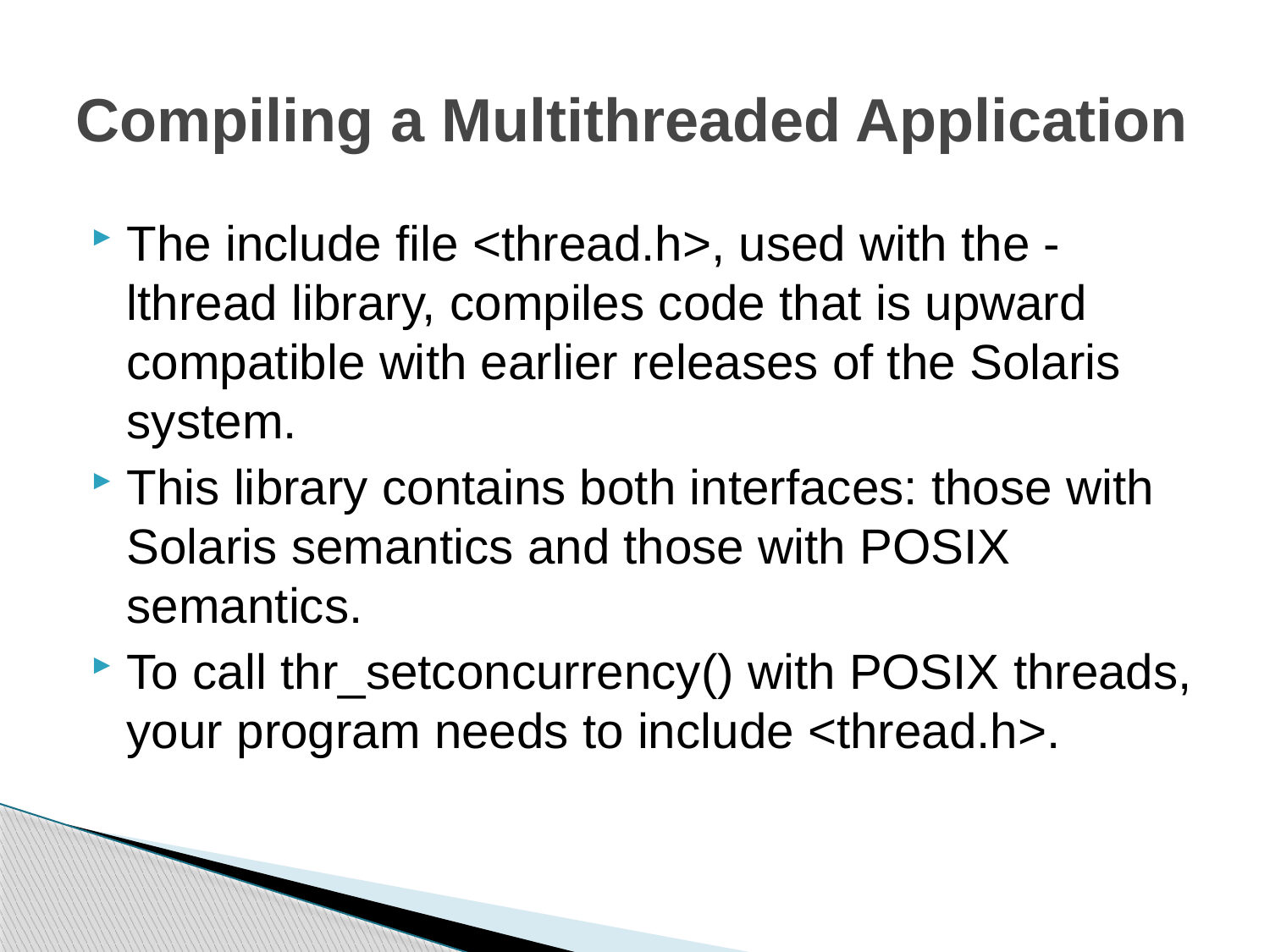

# Compiling a Multithreaded Application
The include file <thread.h>, used with the -lthread library, compiles code that is upward compatible with earlier releases of the Solaris system.
This library contains both interfaces: those with Solaris semantics and those with POSIX semantics.
To call thr_setconcurrency() with POSIX threads, your program needs to include <thread.h>.